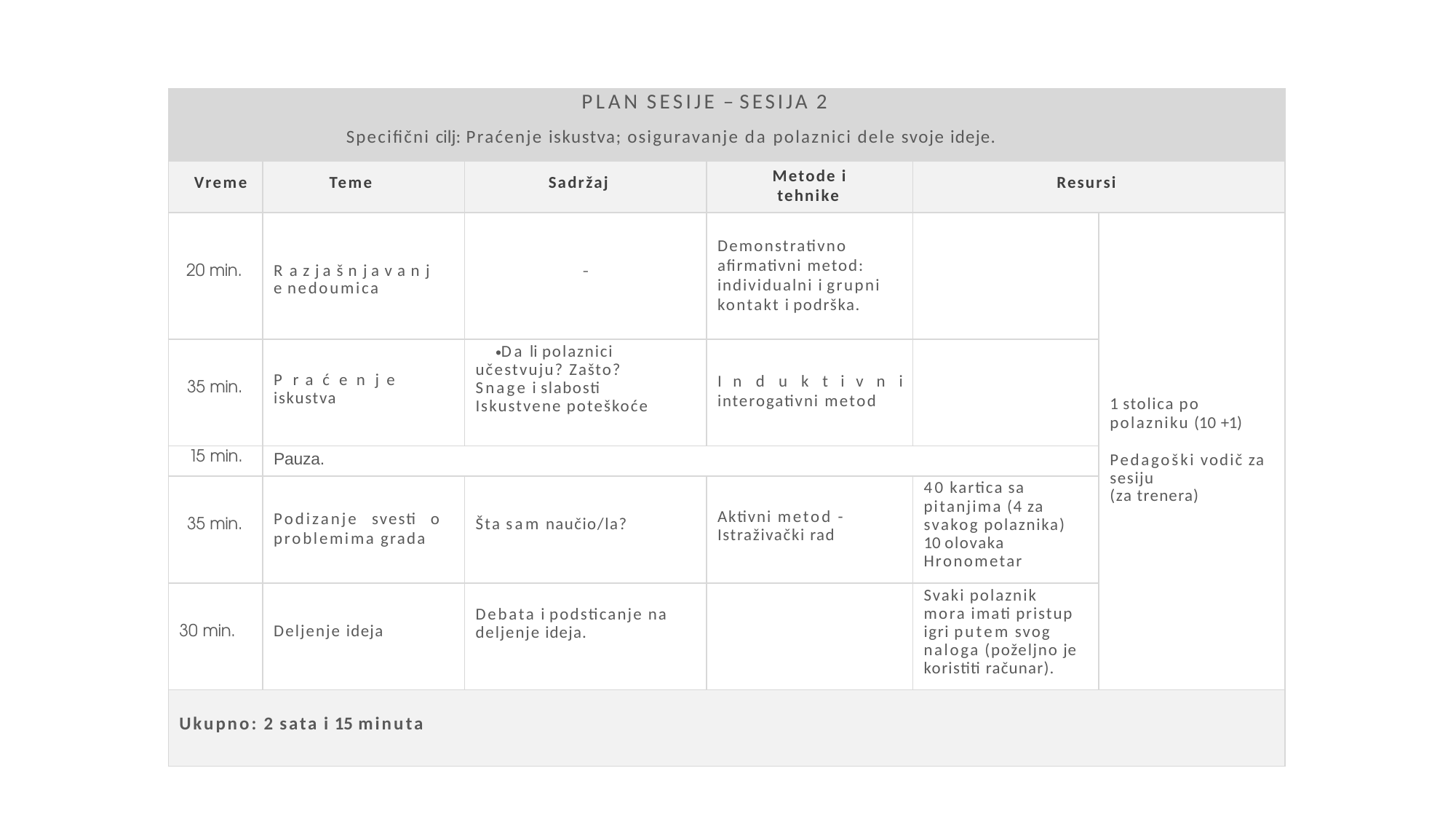

| PLAN SESIJE – SESIJA 2 Specifični cilj: Praćenje iskustva; osiguravanje da polaznici dele svoje ideje. |  |  |  |  |  |
| --- | --- | --- | --- | --- | --- |
| Vreme | Teme | Sadržaj | Metode i tehnike | Resursi |  |
| 20 min. | R a z j a š n j a v a n j e nedoumica | - | Demonstrativno afirmativni metod: individualni i grupni kontakt i podrška. |  | 1 stolica po polazniku (10 +1) Pedagoški vodič za sesiju (za trenera) |
| 35 min. | P r a ć e n j e iskustva | Da li polaznici učestvuju? Zašto? Snage i slabosti Iskustvene poteškoće | I n d u k t i v n i interogativni metod |  |  |
| 15 min. | Pauza. |  |  |  |  |
| 35 min. | Podizanje svesti o problemima grada | Šta sam naučio/la? | Aktivni metod - Istraživački rad | 40 kartica sa pitanjima (4 za svakog polaznika) 10 olovaka Hronometar |  |
| 30 min. | Deljenje ideja | Debata i podsticanje na deljenje ideja. |  | Svaki polaznik mora imati pristup igri putem svog naloga (poželjno je koristiti računar). |  |
| Ukupno: 2 sata i 15 minuta |  |  |  |  |  |